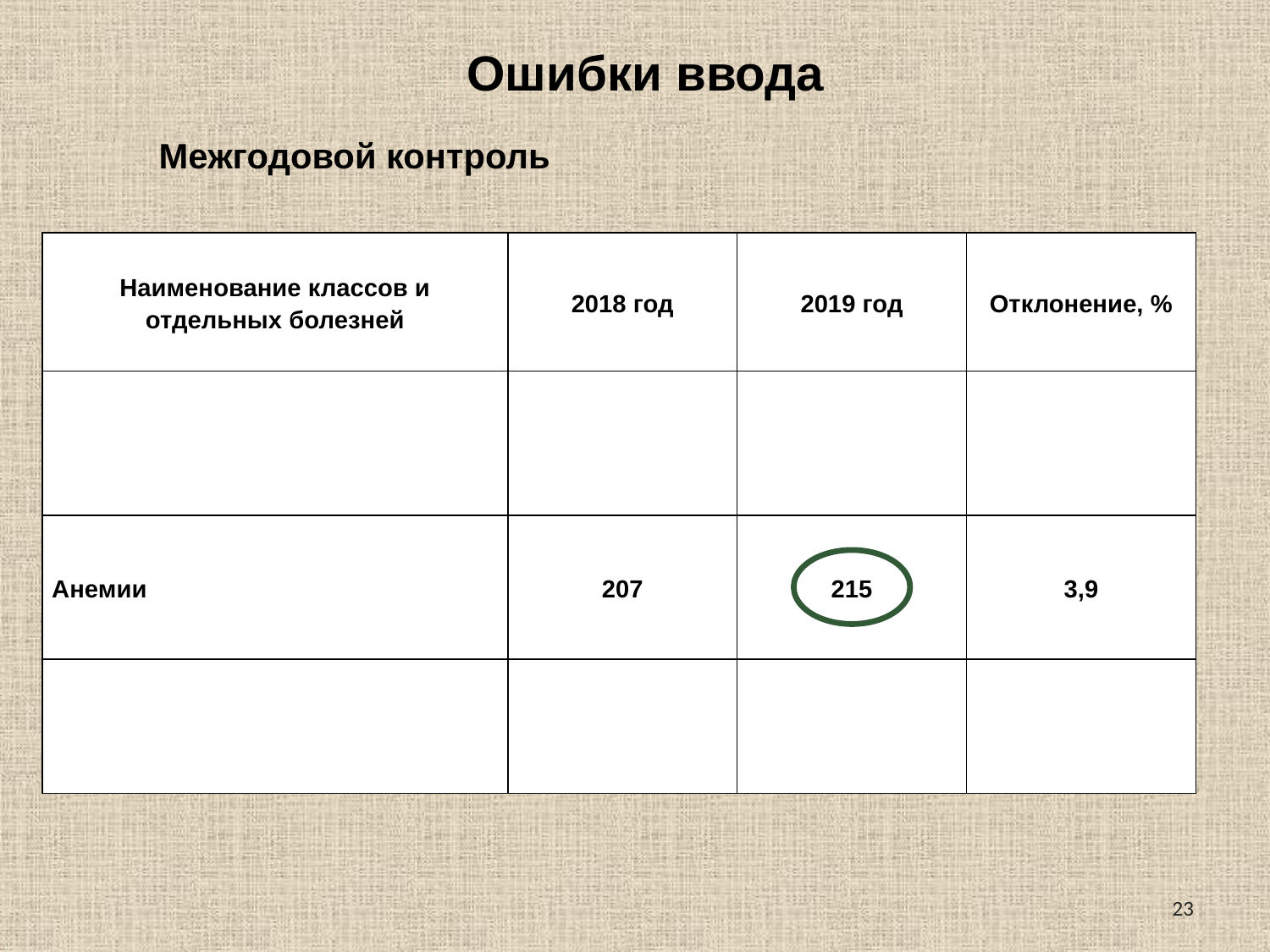

# Ошибки ввода
Межгодовой контроль
| Наименование классов и отдельных болезней | 2018 год | 2019 год | Отклонение, % |
| --- | --- | --- | --- |
|  |  |  |  |
| Анемии | 207 | 215 | 3,9 |
|  |  |  |  |

23